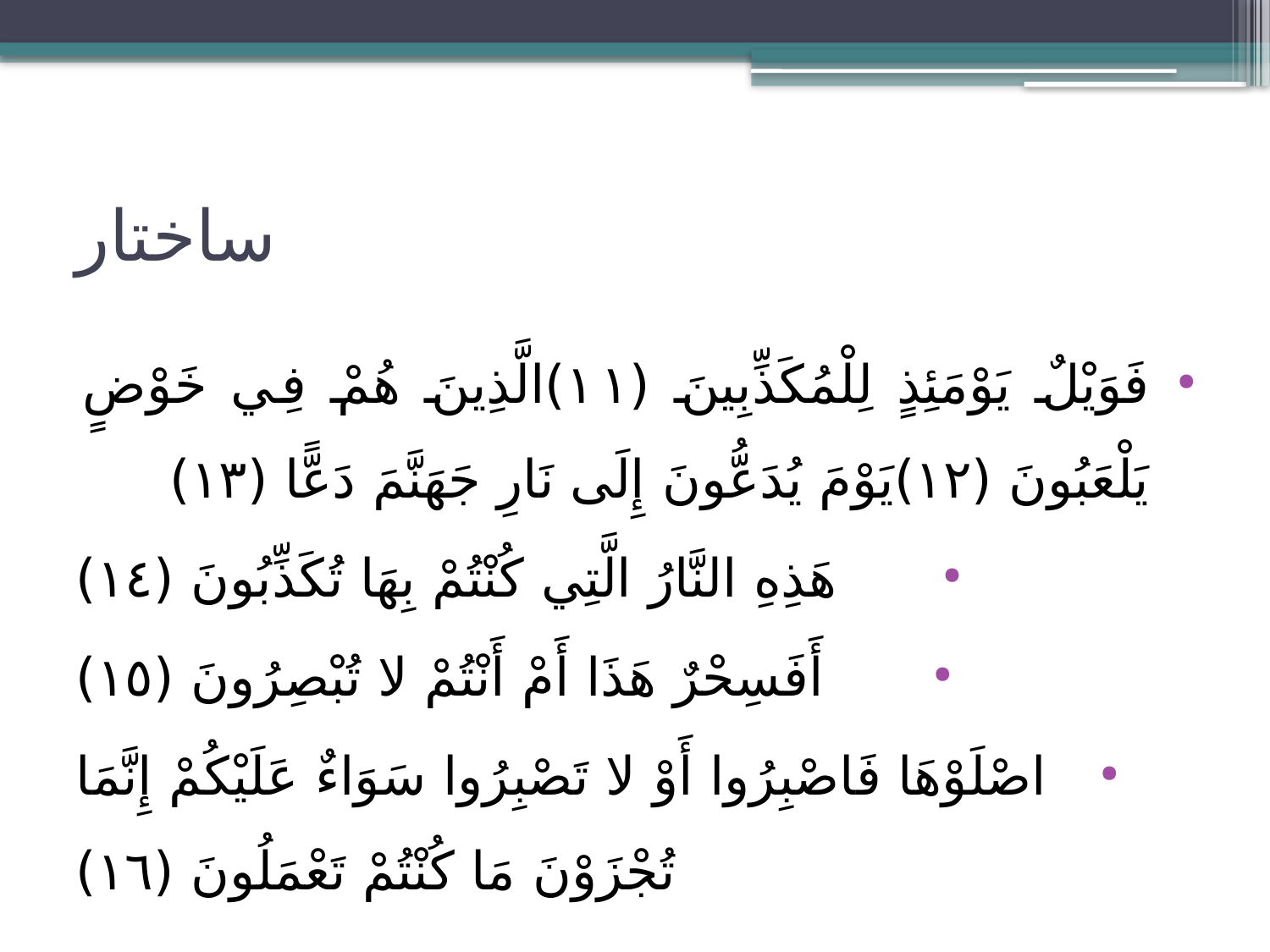

# ساختار
فَوَيْلٌ يَوْمَئِذٍ لِلْمُكَذِّبِينَ (١١)الَّذِينَ هُمْ فِي خَوْضٍ يَلْعَبُونَ (١٢)يَوْمَ يُدَعُّونَ إِلَى نَارِ جَهَنَّمَ دَعًّا (١٣)
هَذِهِ النَّارُ الَّتِي كُنْتُمْ بِهَا تُكَذِّبُونَ (١٤)
أَفَسِحْرٌ هَذَا أَمْ أَنْتُمْ لا تُبْصِرُونَ (١٥)
اصْلَوْهَا فَاصْبِرُوا أَوْ لا تَصْبِرُوا سَوَاءٌ عَلَيْكُمْ إِنَّمَا تُجْزَوْنَ مَا كُنْتُمْ تَعْمَلُونَ (١٦)